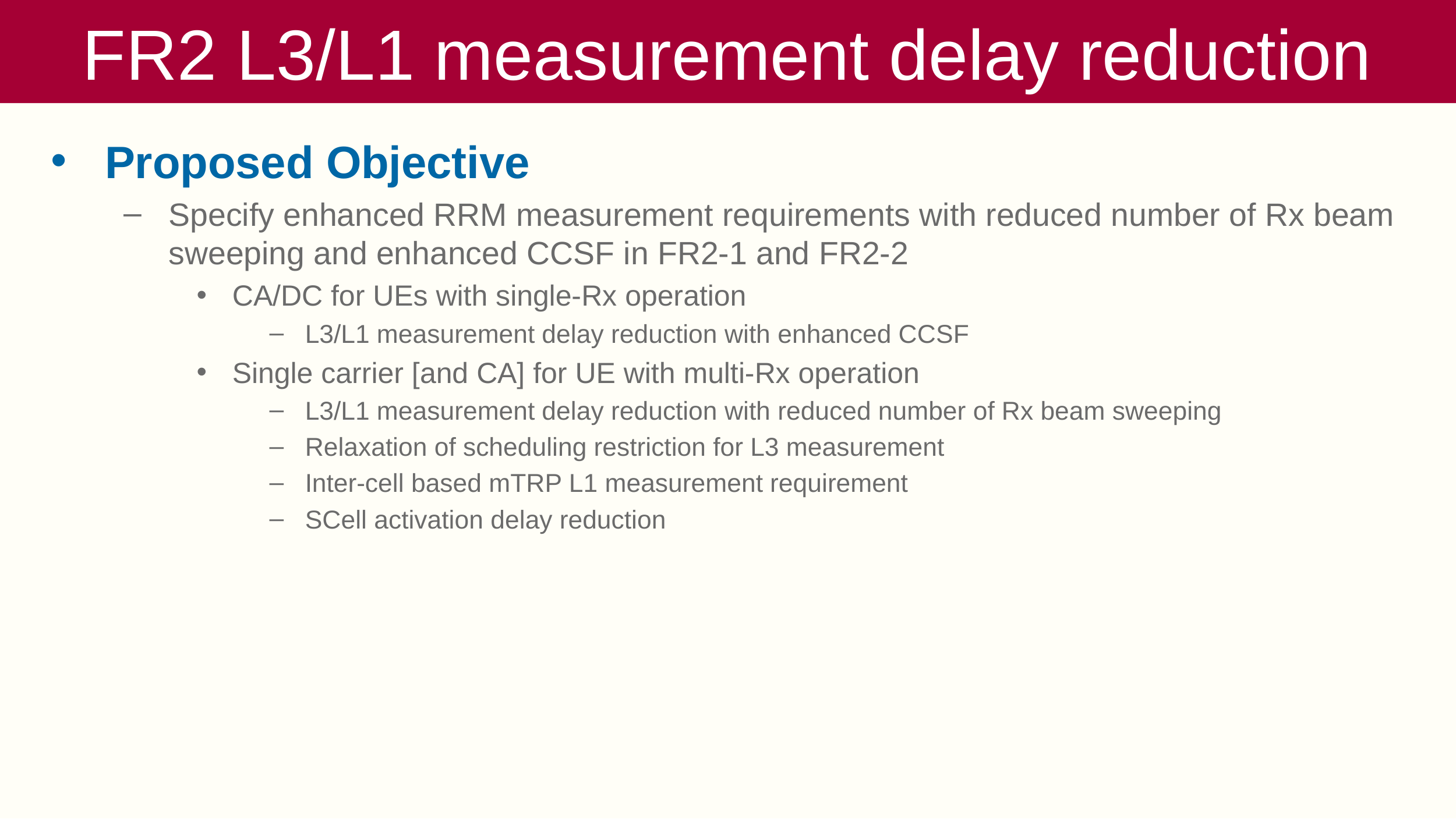

# FR2 L3/L1 measurement delay reduction
Proposed Objective
Specify enhanced RRM measurement requirements with reduced number of Rx beam sweeping and enhanced CCSF in FR2-1 and FR2-2
CA/DC for UEs with single-Rx operation
L3/L1 measurement delay reduction with enhanced CCSF
Single carrier [and CA] for UE with multi-Rx operation
L3/L1 measurement delay reduction with reduced number of Rx beam sweeping
Relaxation of scheduling restriction for L3 measurement
Inter-cell based mTRP L1 measurement requirement
SCell activation delay reduction